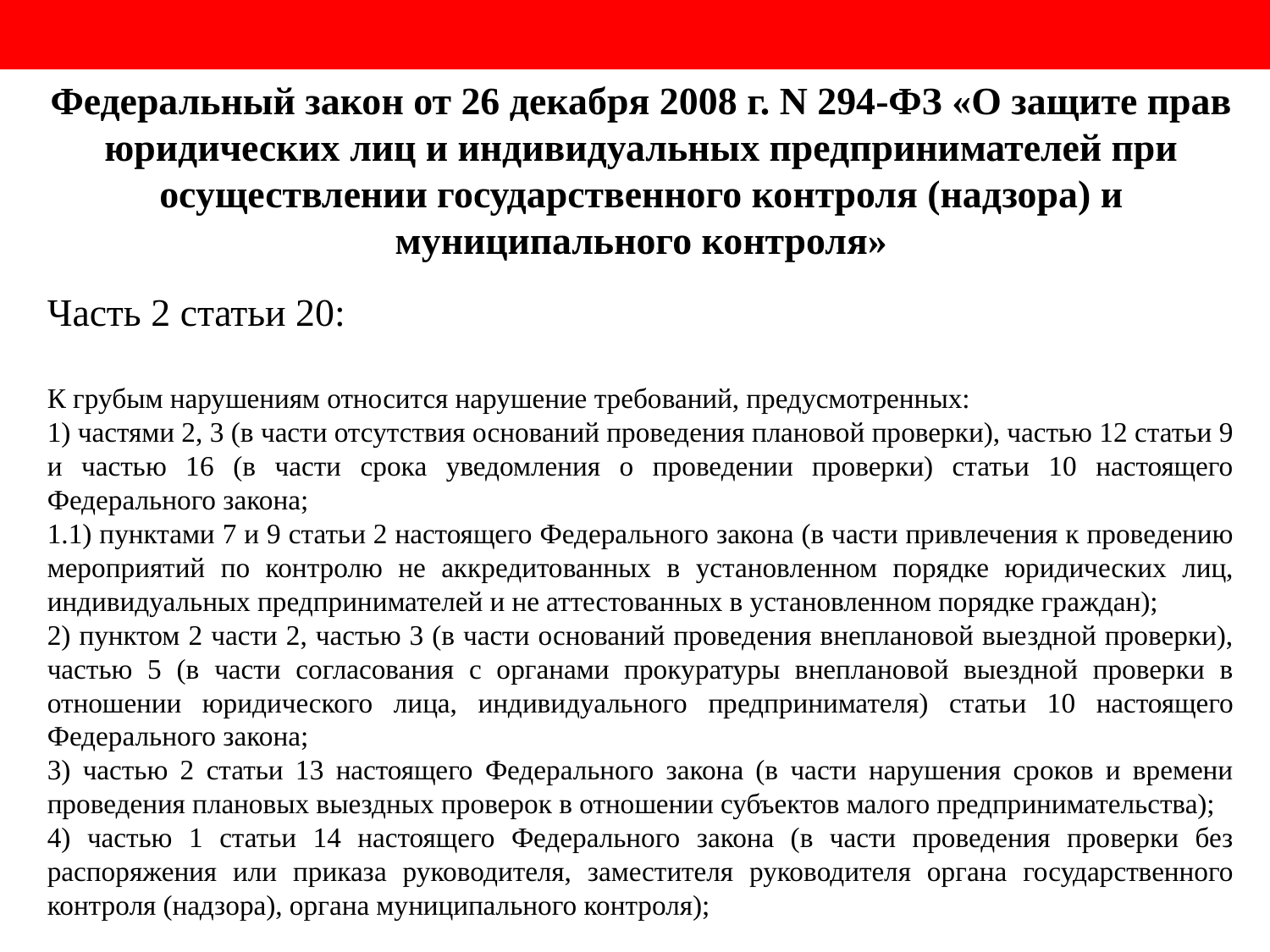

Федеральный закон от 26 декабря 2008 г. N 294-ФЗ «О защите прав юридических лиц и индивидуальных предпринимателей при осуществлении государственного контроля (надзора) и муниципального контроля»
Часть 2 статьи 20:

К грубым нарушениям относится нарушение требований, предусмотренных:
1) частями 2, 3 (в части отсутствия оснований проведения плановой проверки), частью 12 статьи 9 и частью 16 (в части срока уведомления о проведении проверки) статьи 10 настоящего Федерального закона;
1.1) пунктами 7 и 9 статьи 2 настоящего Федерального закона (в части привлечения к проведению мероприятий по контролю не аккредитованных в установленном порядке юридических лиц, индивидуальных предпринимателей и не аттестованных в установленном порядке граждан);
2) пунктом 2 части 2, частью 3 (в части оснований проведения внеплановой выездной проверки), частью 5 (в части согласования с органами прокуратуры внеплановой выездной проверки в отношении юридического лица, индивидуального предпринимателя) статьи 10 настоящего Федерального закона;
3) частью 2 статьи 13 настоящего Федерального закона (в части нарушения сроков и времени проведения плановых выездных проверок в отношении субъектов малого предпринимательства);
4) частью 1 статьи 14 настоящего Федерального закона (в части проведения проверки без распоряжения или приказа руководителя, заместителя руководителя органа государственного контроля (надзора), органа муниципального контроля);